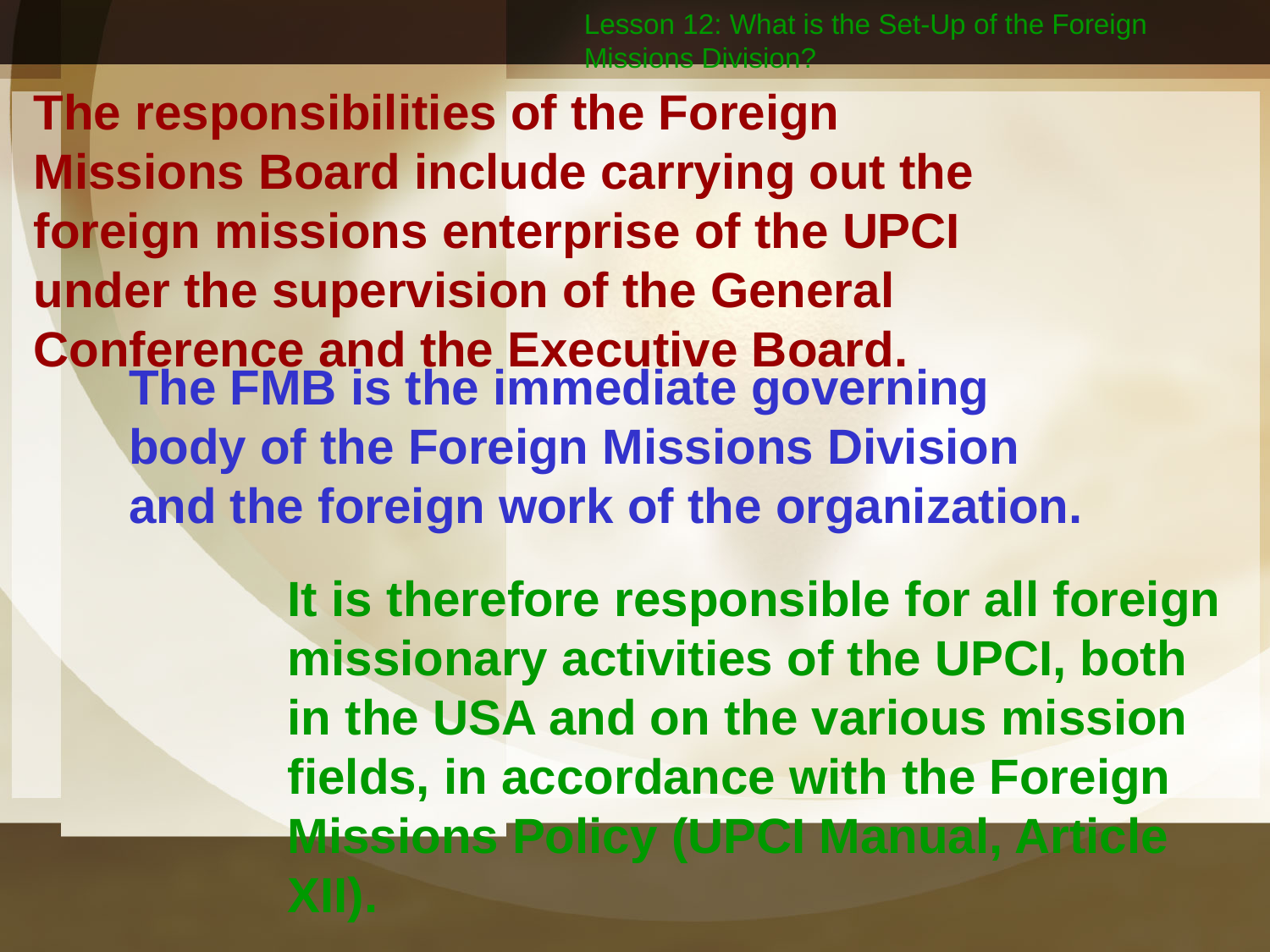

Lesson 12: What is the Set-Up of the Foreign Missions Division?
The responsibilities of the Foreign Missions Board include carrying out the foreign missions enterprise of the UPCI under the supervision of the General Conference and the Executive Board.
The FMB is the immediate governing body of the Foreign Missions Division and the foreign work of the organization.
It is therefore responsible for all foreign missionary activities of the UPCI, both in the USA and on the various mission fields, in accordance with the Foreign Missions Policy (UPCI Manual, Article XII).